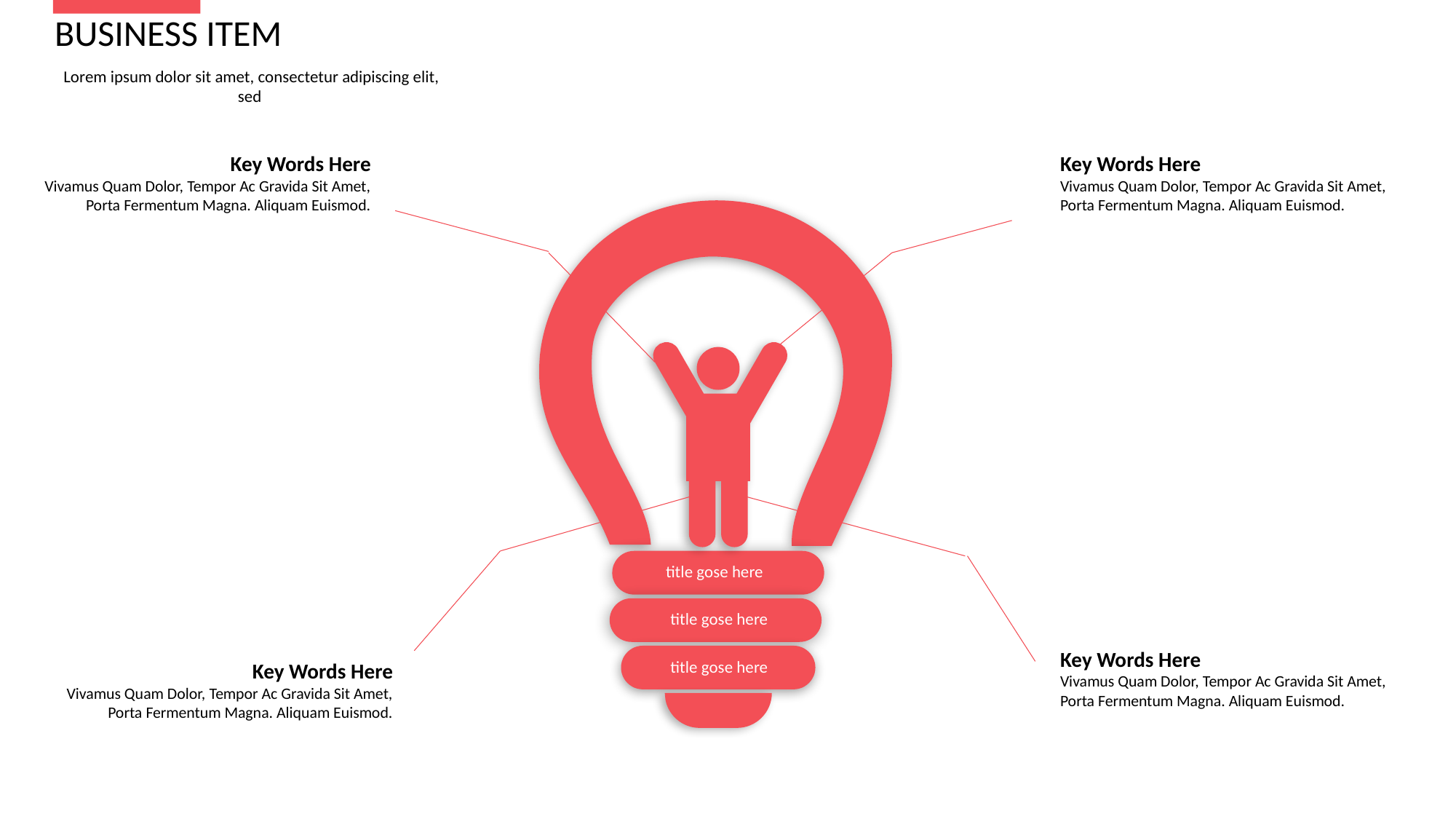

BUSINESS ITEM
Lorem ipsum dolor sit amet, consectetur adipiscing elit, sed
Key Words Here
Vivamus Quam Dolor, Tempor Ac Gravida Sit Amet, Porta Fermentum Magna. Aliquam Euismod.
Key Words Here
Vivamus Quam Dolor, Tempor Ac Gravida Sit Amet, Porta Fermentum Magna. Aliquam Euismod.

success
title gose here
title gose here
title gose here
Key Words Here
Vivamus Quam Dolor, Tempor Ac Gravida Sit Amet, Porta Fermentum Magna. Aliquam Euismod.
Key Words Here
Vivamus Quam Dolor, Tempor Ac Gravida Sit Amet, Porta Fermentum Magna. Aliquam Euismod.